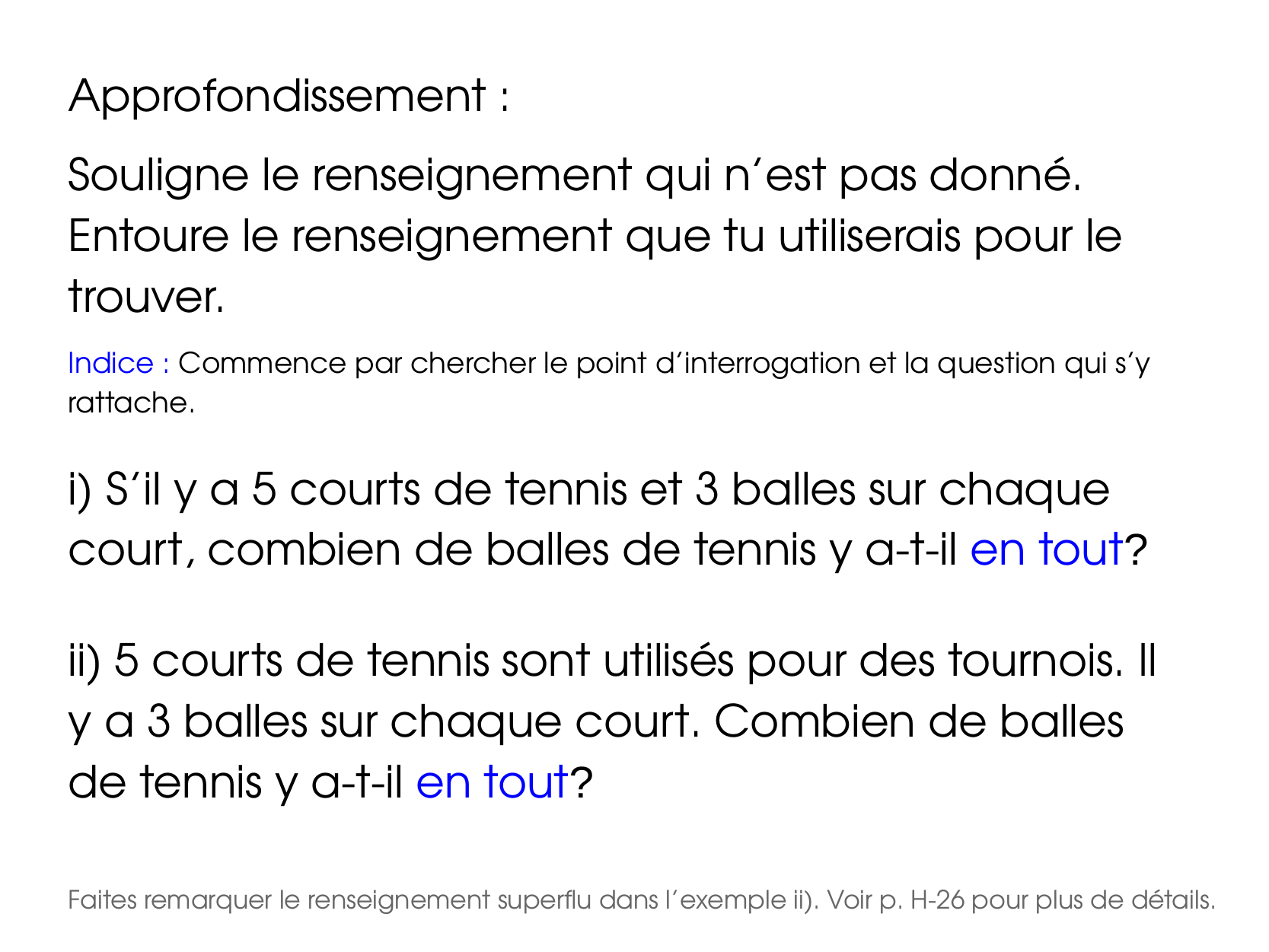

Approfondissement :
Souligne le renseignement qui n’est pas donné. Entoure le renseignement que tu utiliserais pour le trouver.
Indice : Commence par chercher le point d’interrogation et la question qui s’y rattache.
i) S’il y a 5 courts de tennis et 3 balles sur chaque court, combien de balles de tennis y a-t-il en tout?
ii) 5 courts de tennis sont utilisés pour des tournois. Il y a 3 balles sur chaque court. Combien de balles de tennis y a-t-il en tout?
Faites remarquer le renseignement superflu dans l’exemple ii). Voir p. H-26 pour plus de détails.